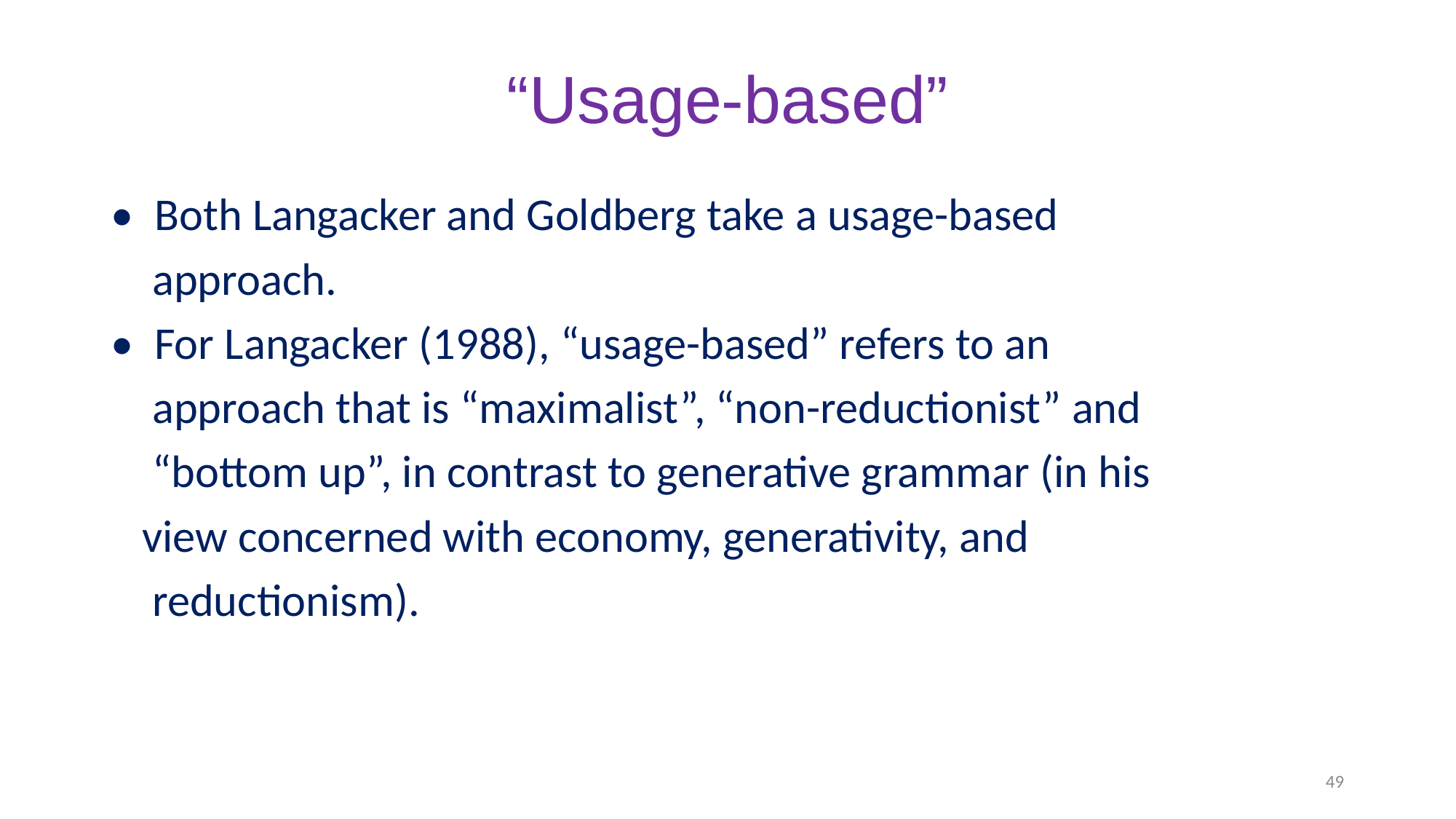

# “Usage-based”
•  Both Langacker and Goldberg take a usage-based
    approach.
•  For Langacker (1988), “usage-based” refers to an
    approach that is “maximalist”, “non-reductionist” and
    “bottom up”, in contrast to generative grammar (in his
   view concerned with economy, generativity, and
    reductionism).

49